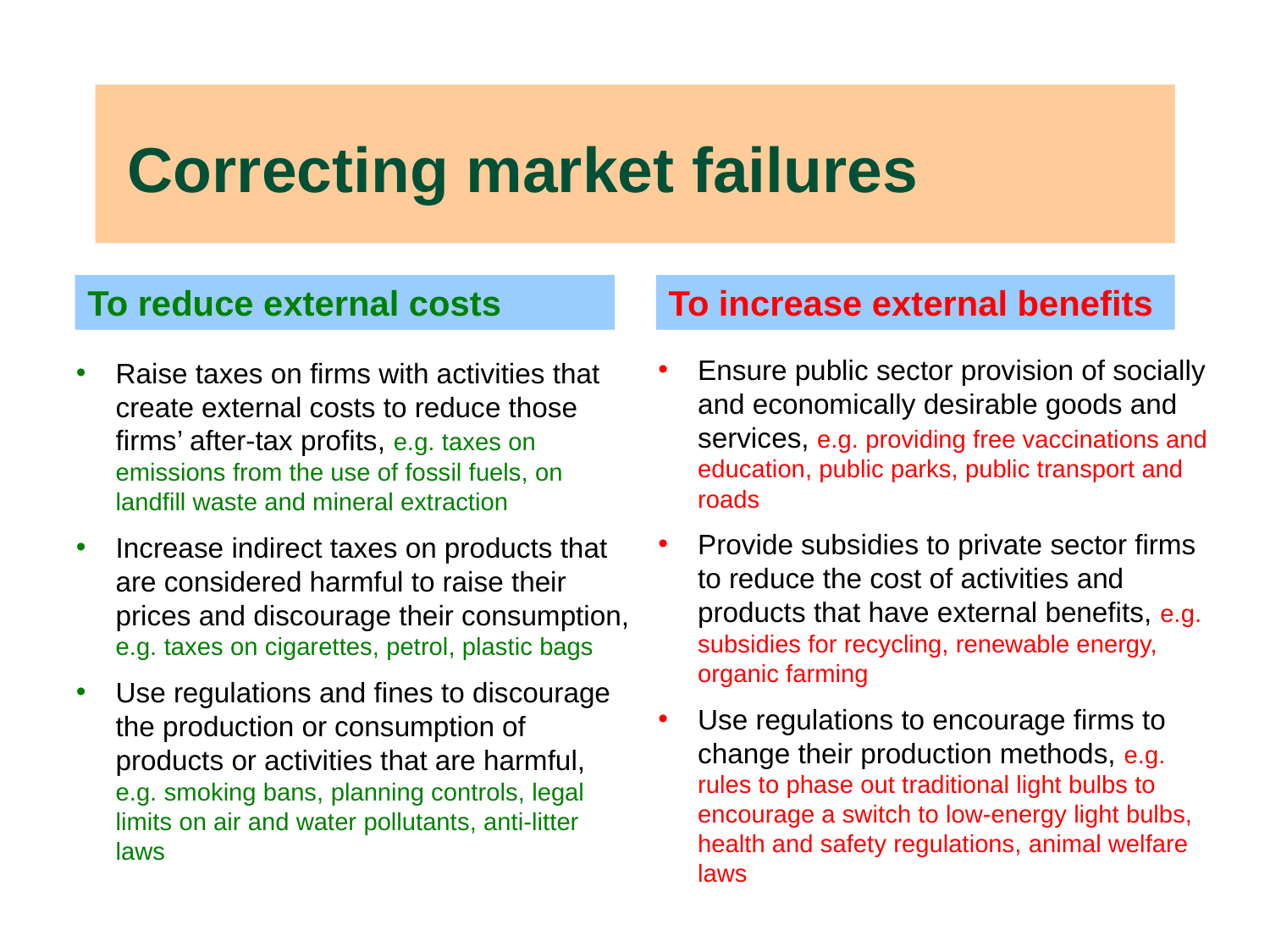

# Correcting market failures
To reduce external costs
To increase external benefits

Ensure public sector provision of socially and economically desirable goods and services, e.g. providing free vaccinations and education, public parks, public transport and roads
Provide subsidies to private sector firms to reduce the cost of activities and products that have external benefits, e.g. subsidies for recycling, renewable energy, organic farming
Use regulations to encourage firms to change their production methods, e.g. rules to phase out traditional light bulbs to encourage a switch to low-energy light bulbs, health and safety regulations, animal welfare laws

Raise taxes on firms with activities that create external costs to reduce those firms’ after-tax profits, e.g. taxes on emissions from the use of fossil fuels, on landfill waste and mineral extraction
Increase indirect taxes on products that are considered harmful to raise their prices and discourage their consumption, e.g. taxes on cigarettes, petrol, plastic bags
Use regulations and fines to discourage the production or consumption of products or activities that are harmful, e.g. smoking bans, planning controls, legal limits on air and water pollutants, anti-litter laws